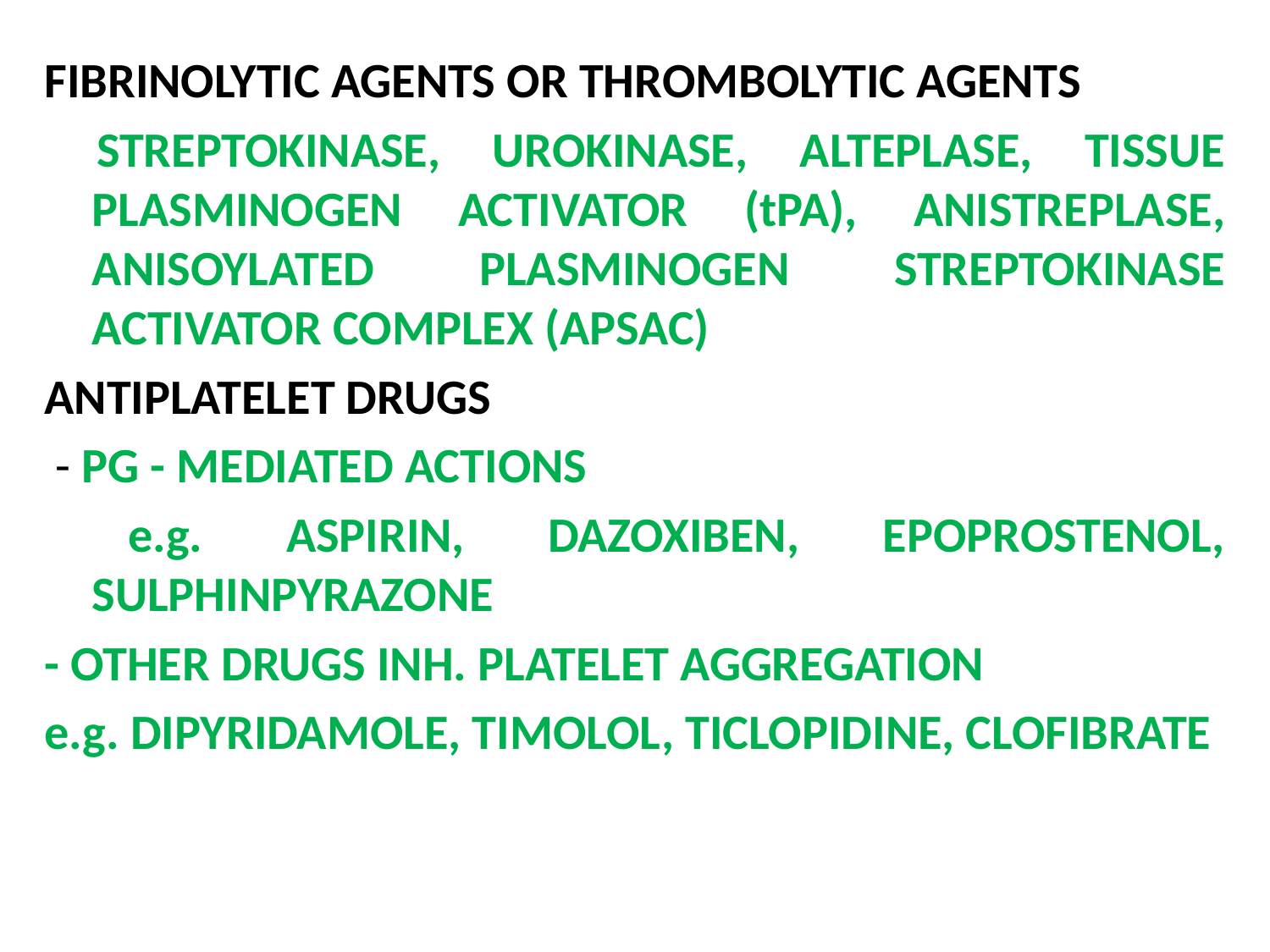

FIBRINOLYTIC AGENTS OR THROMBOLYTIC AGENTS
 STREPTOKINASE, UROKINASE, ALTEPLASE, TISSUE PLASMINOGEN ACTIVATOR (tPA), ANISTREPLASE, ANISOYLATED PLASMINOGEN STREPTOKINASE ACTIVATOR COMPLEX (APSAC)
ANTIPLATELET DRUGS
 - PG - MEDIATED ACTIONS
 e.g. ASPIRIN, DAZOXIBEN, EPOPROSTENOL, SULPHINPYRAZONE
- OTHER DRUGS INH. PLATELET AGGREGATION
e.g. DIPYRIDAMOLE, TIMOLOL, TICLOPIDINE, CLOFIBRATE